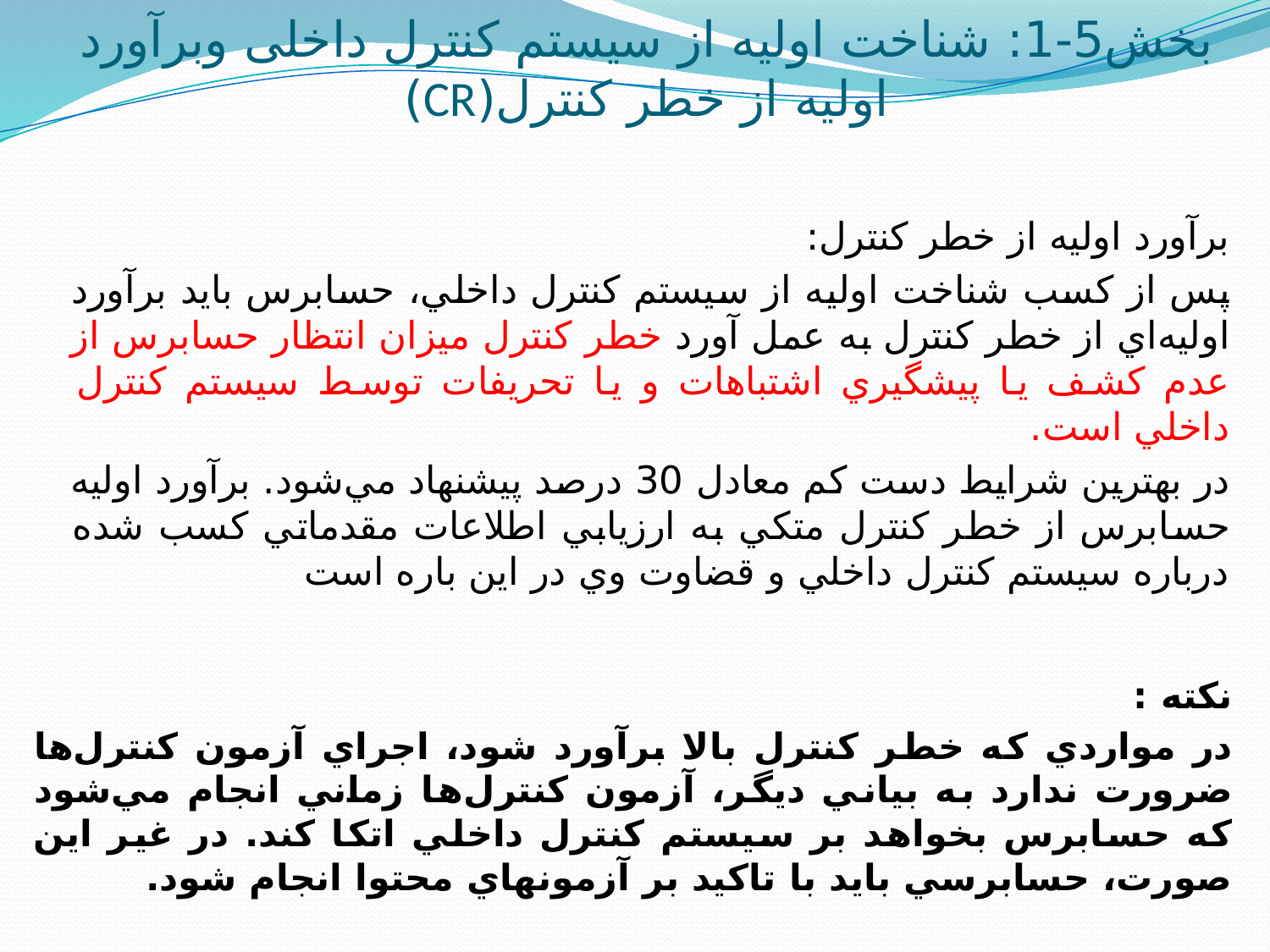

# بخش5-1: شناخت اولیه از سیستم کنترل داخلی وبرآورد اوليه از خطر كنترل(CR)
برآورد اوليه از خطر كنترل:
پس از كسب شناخت اوليه از سيستم كنترل داخلي، حسابرس بايد برآورد اوليه‌اي از خطر كنترل به عمل آورد خطر كنترل ميزان انتظار حسابرس از عدم كشف يا پيشگيري اشتباهات و يا تحريفات توسط سيستم كنترل داخلي است.
در بهترين شرايط دست كم معادل 30 درصد پيشنهاد مي‌شود. برآورد اوليه حسابرس از خطر كنترل متكي به ارزيابي اطلاعات مقدماتي كسب شده درباره سيستم كنترل داخلي و قضاوت وي در اين باره است
نكته :
در مواردي كه خطر كنترل بالا برآورد شود، اجراي آزمون كنترل‌ها ضرورت ندارد به بياني ديگر، آزمون كنترل‌ها زماني انجام مي‌شود كه حسابرس بخواهد بر سيستم كنترل داخلي اتكا كند. در غير اين صورت، حسابرسي بايد با تاكيد بر آزمونهاي محتوا انجام شود.